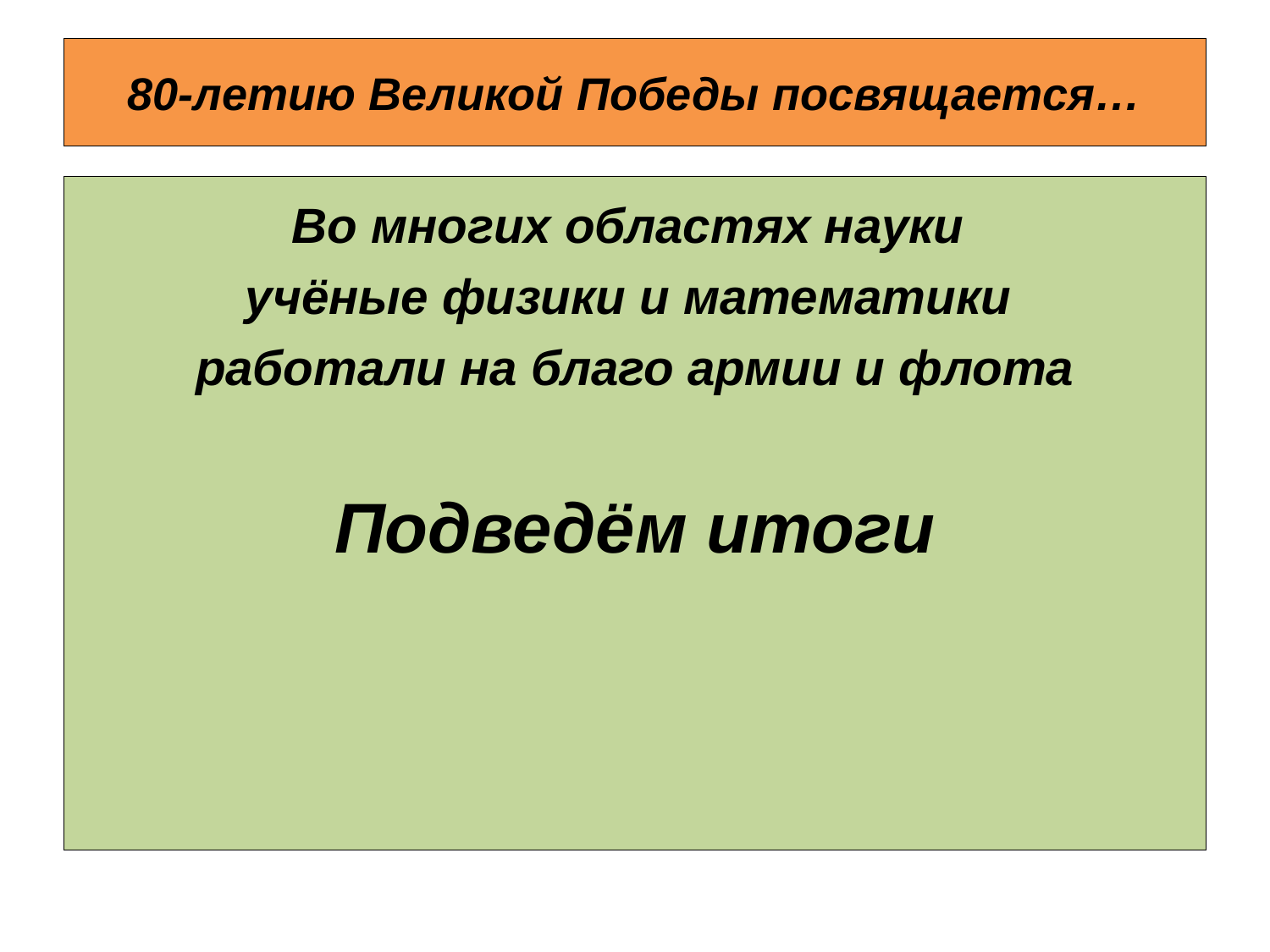

# 80-летию Великой Победы посвящается…
Во многих областях науки
учёные физики и математики
работали на благо армии и флота

Подведём итоги